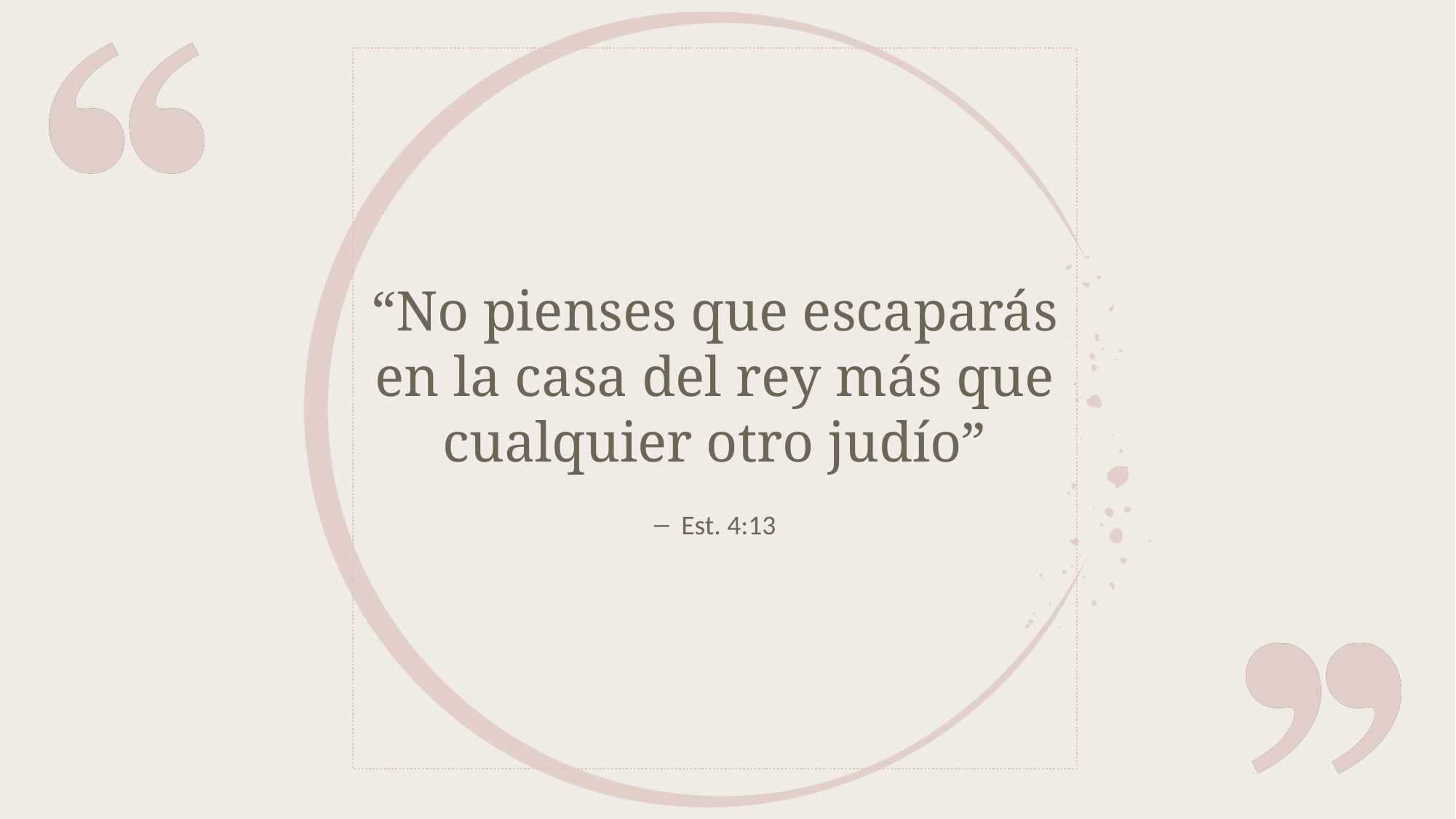

“No pienses que escaparás en la casa del rey más que cualquier otro judío”
Est. 4:13